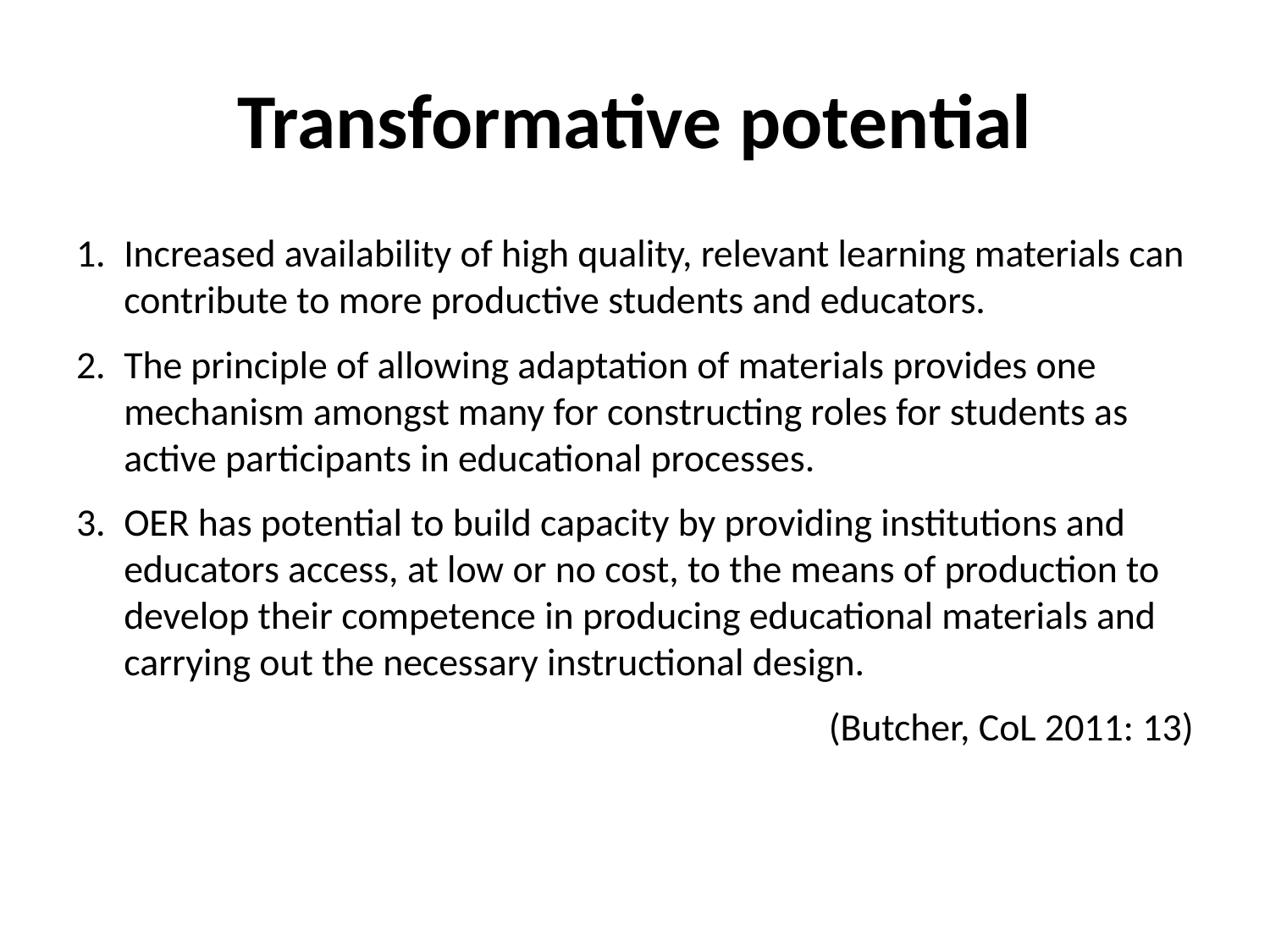

# Transformative potential
Increased availability of high quality, relevant learning materials can contribute to more productive students and educators.
The principle of allowing adaptation of materials provides one mechanism amongst many for constructing roles for students as active participants in educational processes.
OER has potential to build capacity by providing institutions and educators access, at low or no cost, to the means of production to develop their competence in producing educational materials and carrying out the necessary instructional design.
(Butcher, CoL 2011: 13)